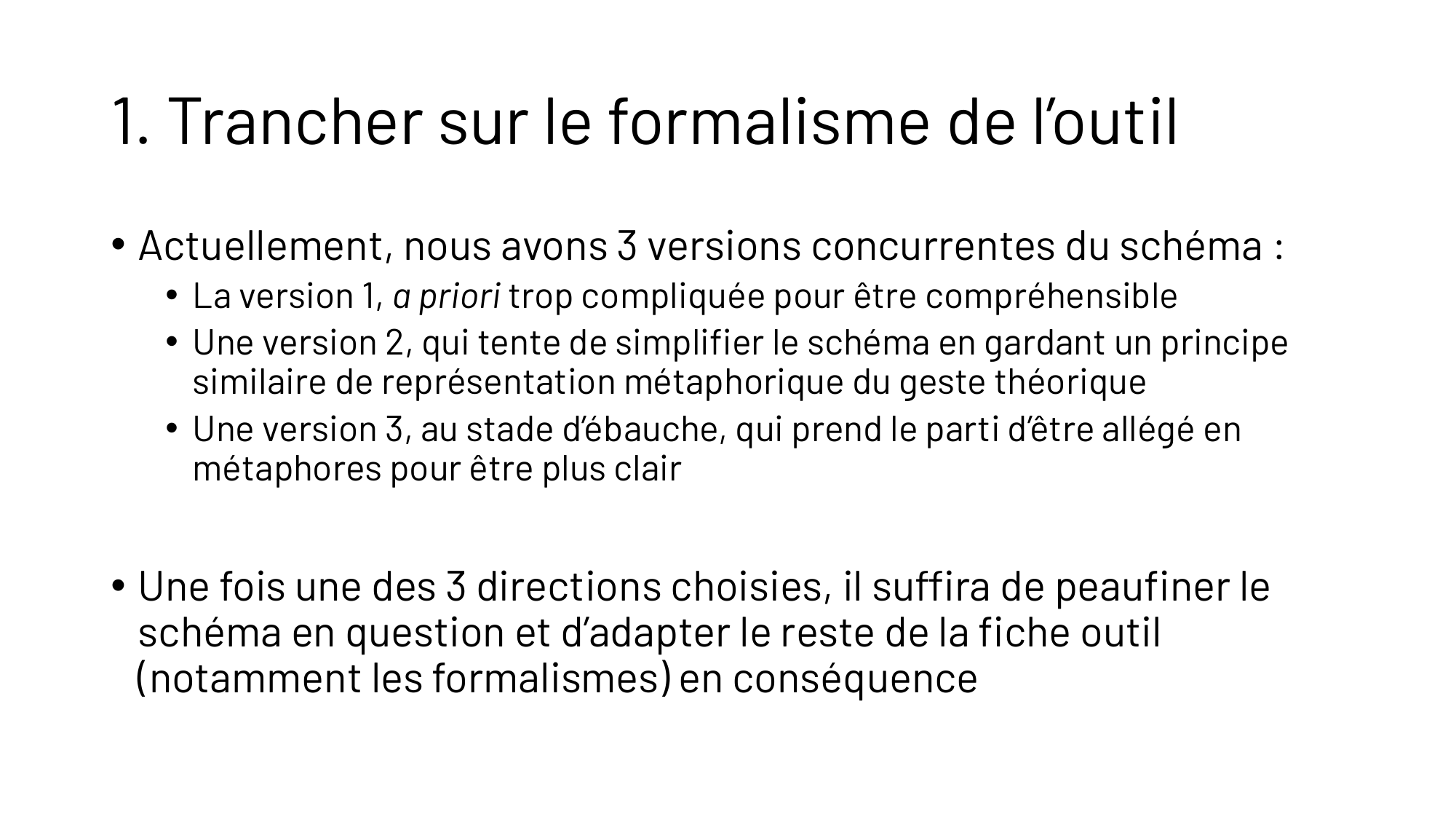

# 1. Trancher sur le formalisme de l’outil
Actuellement, nous avons 3 versions concurrentes du schéma :
La version 1, a priori trop compliquée pour être compréhensible
Une version 2, qui tente de simplifier le schéma en gardant un principe similaire de représentation métaphorique du geste théorique
Une version 3, au stade d’ébauche, qui prend le parti d’être allégé en métaphores pour être plus clair

Une fois une des 3 directions choisies, il suffira de peaufiner le schéma en question et d’adapter le reste de la fiche outil (notamment les formalismes) en conséquence